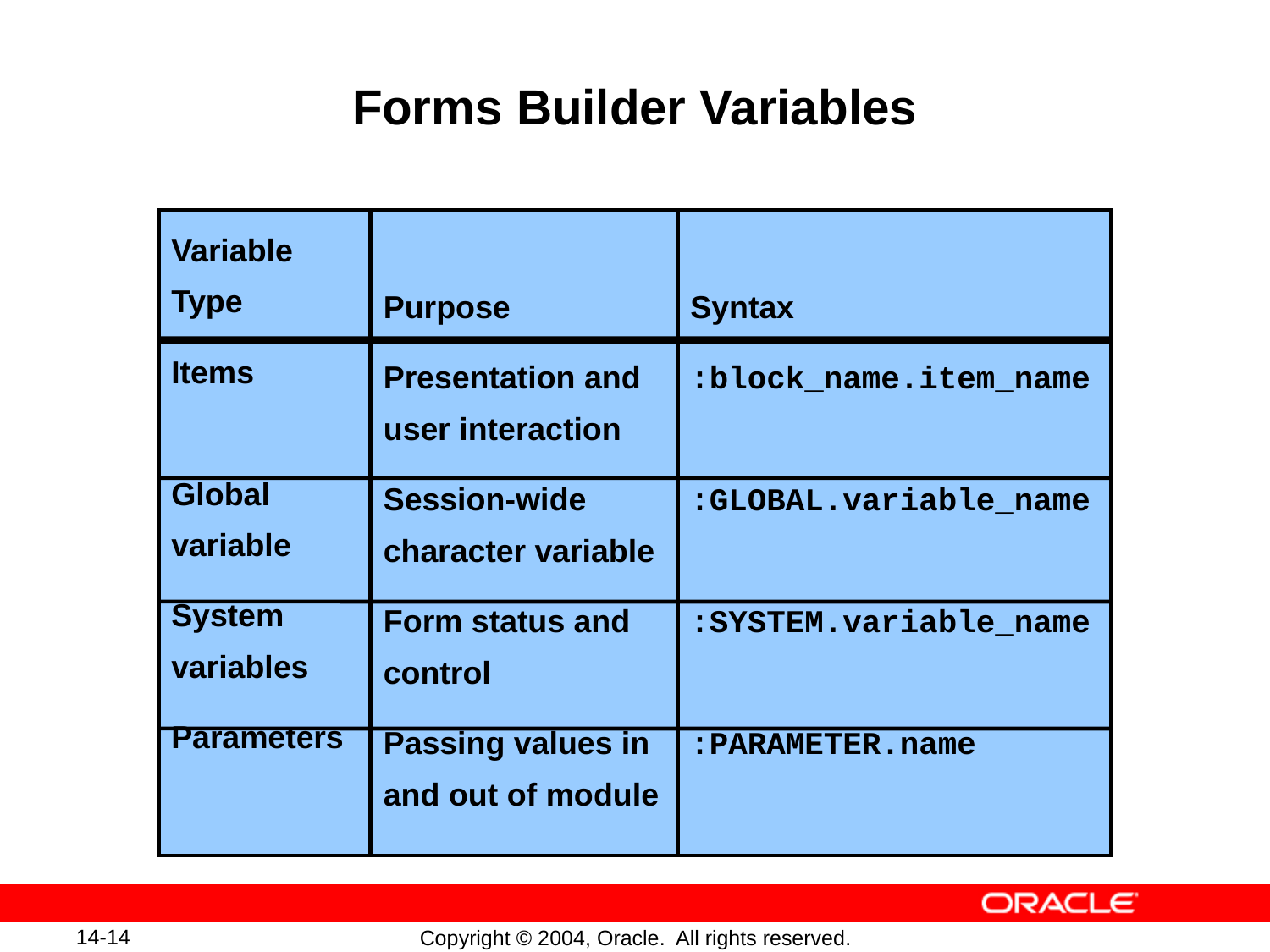

# Forms Builder Variables
Variable Type
Items
Global variable
System variables
Parameters
Purpose
Presentation and user interaction
Session-wide character variable
Form status and control
Passing values in and out of module
Syntax
:block_name.item_name
:GLOBAL.variable_name
:SYSTEM.variable_name
:PARAMETER.name